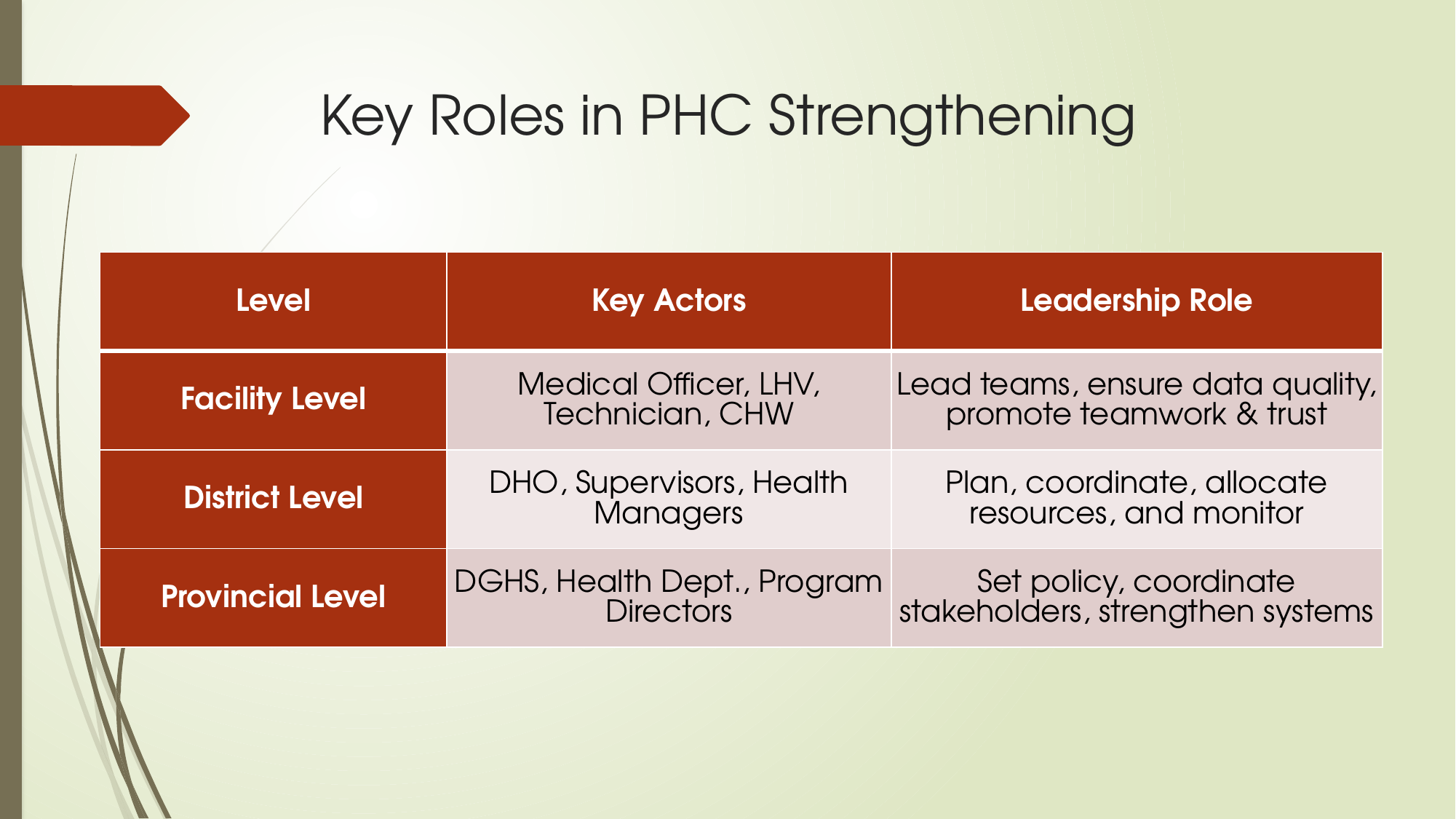

# Key Roles in PHC Strengthening
| Level | Key Actors | Leadership Role |
| --- | --- | --- |
| Facility Level | Medical Officer, LHV, Technician, CHW | Lead teams, ensure data quality, promote teamwork & trust |
| District Level | DHO, Supervisors, Health Managers | Plan, coordinate, allocate resources, and monitor |
| Provincial Level | DGHS, Health Dept., Program Directors | Set policy, coordinate stakeholders, strengthen systems |